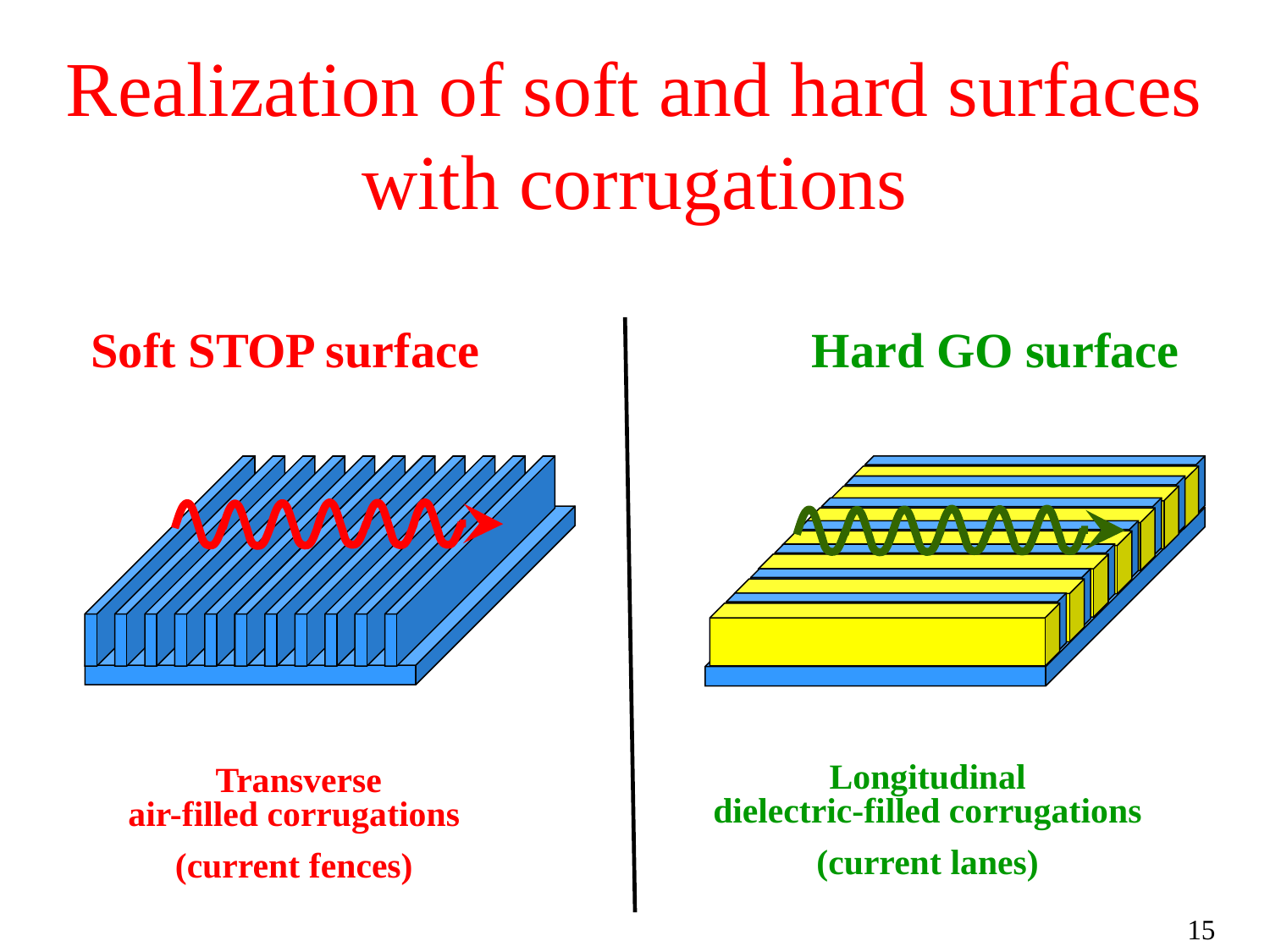

# Realization of soft and hard surfaces with corrugations Soft STOP surface           	       Hard GO surface

Longitudinal
dielectric-filled corrugations
(current lanes)
 Transverse
air-filled corrugations
(current fences)